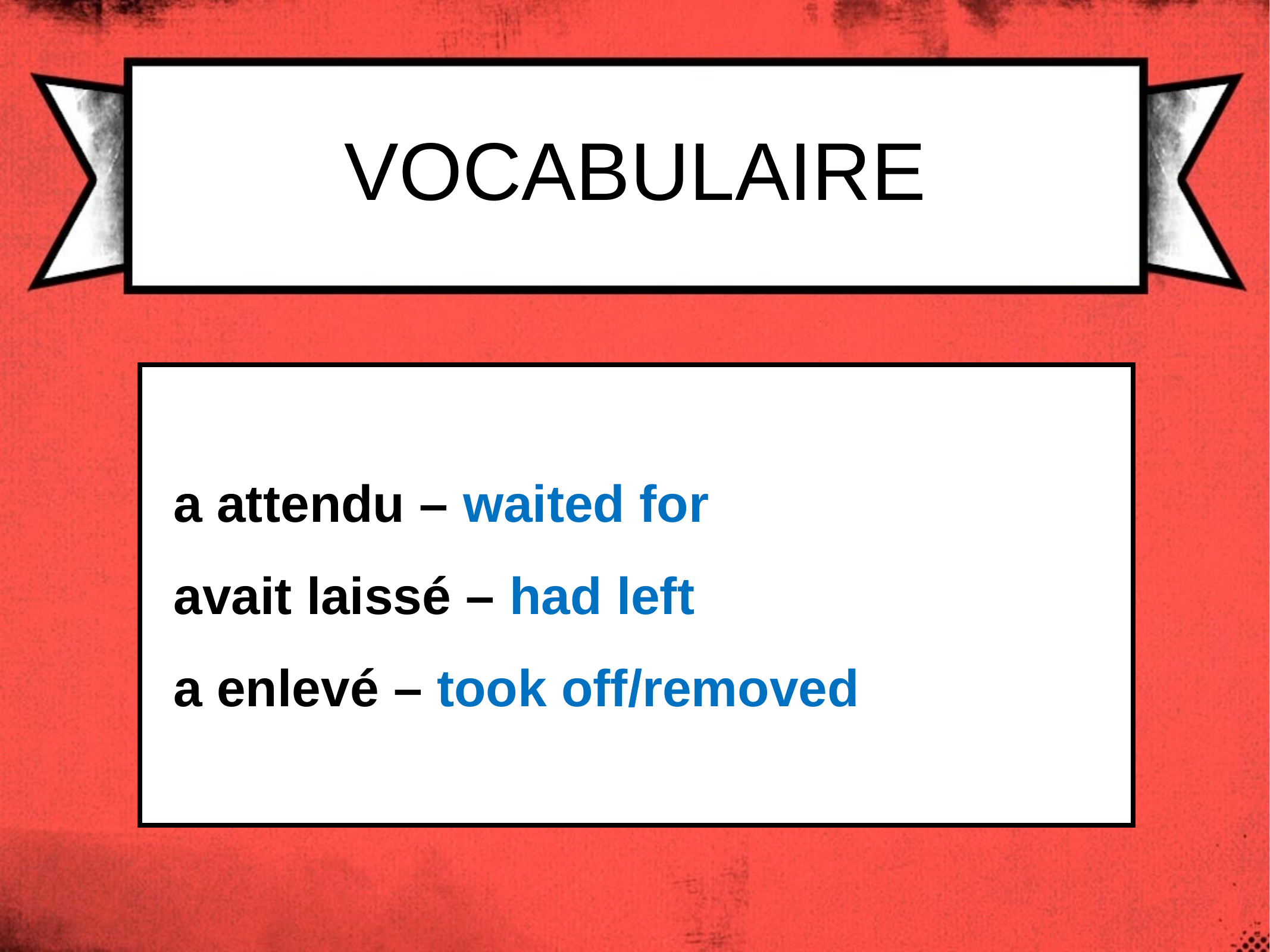

# VOCABULAIRE
a attendu – waited for
avait laissé – had left
a enlevé – took off/removed